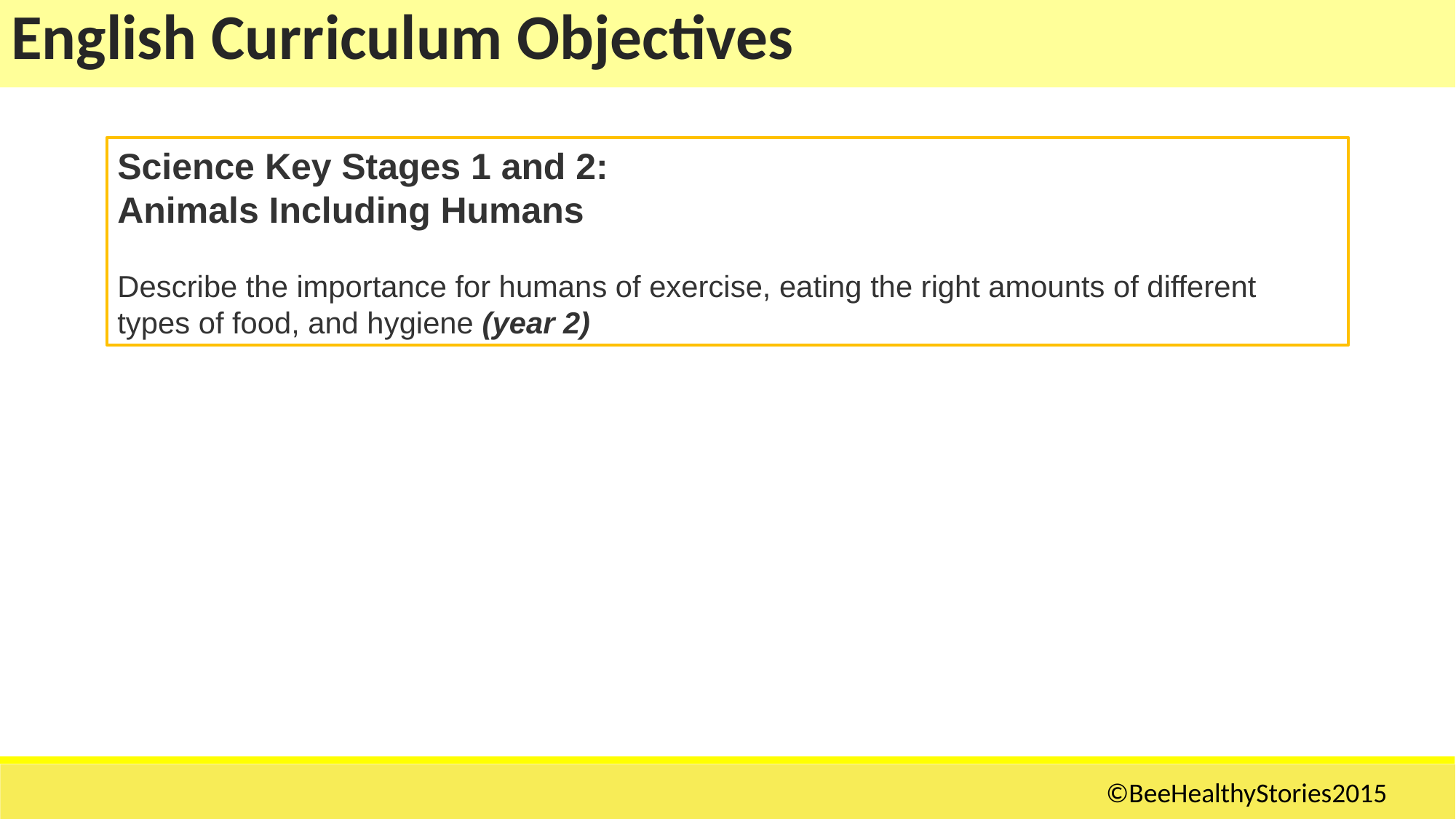

| English Curriculum Objectives |
| --- |
Science Key Stages 1 and 2:
Animals Including Humans

Describe the importance for humans of exercise, eating the right amounts of different types of food, and hygiene (year 2)